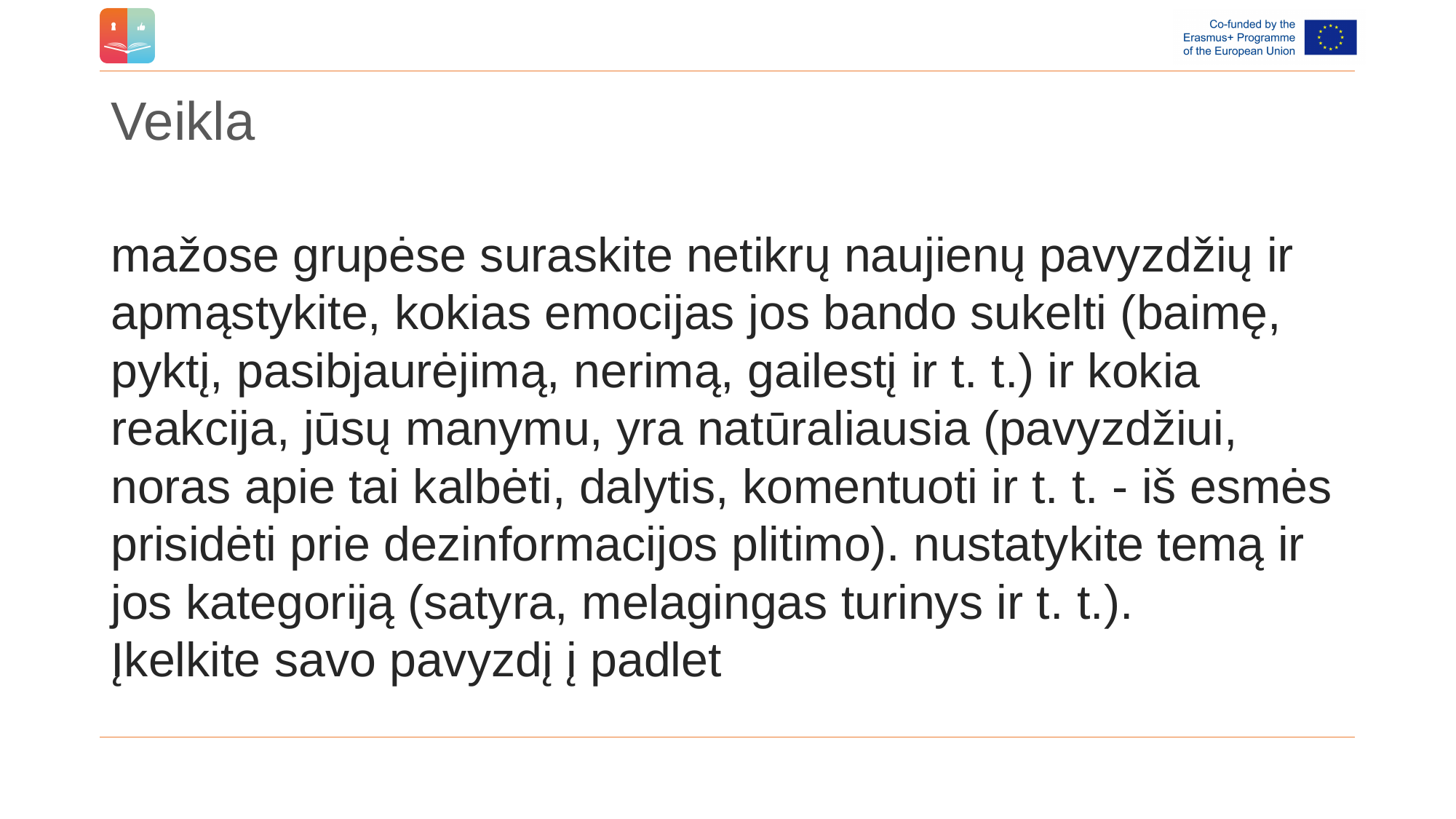

# Veikla
mažose grupėse suraskite netikrų naujienų pavyzdžių ir apmąstykite, kokias emocijas jos bando sukelti (baimę, pyktį, pasibjaurėjimą, nerimą, gailestį ir t. t.) ir kokia reakcija, jūsų manymu, yra natūraliausia (pavyzdžiui, noras apie tai kalbėti, dalytis, komentuoti ir t. t. - iš esmės prisidėti prie dezinformacijos plitimo). nustatykite temą ir jos kategoriją (satyra, melagingas turinys ir t. t.).
Įkelkite savo pavyzdį į padlet